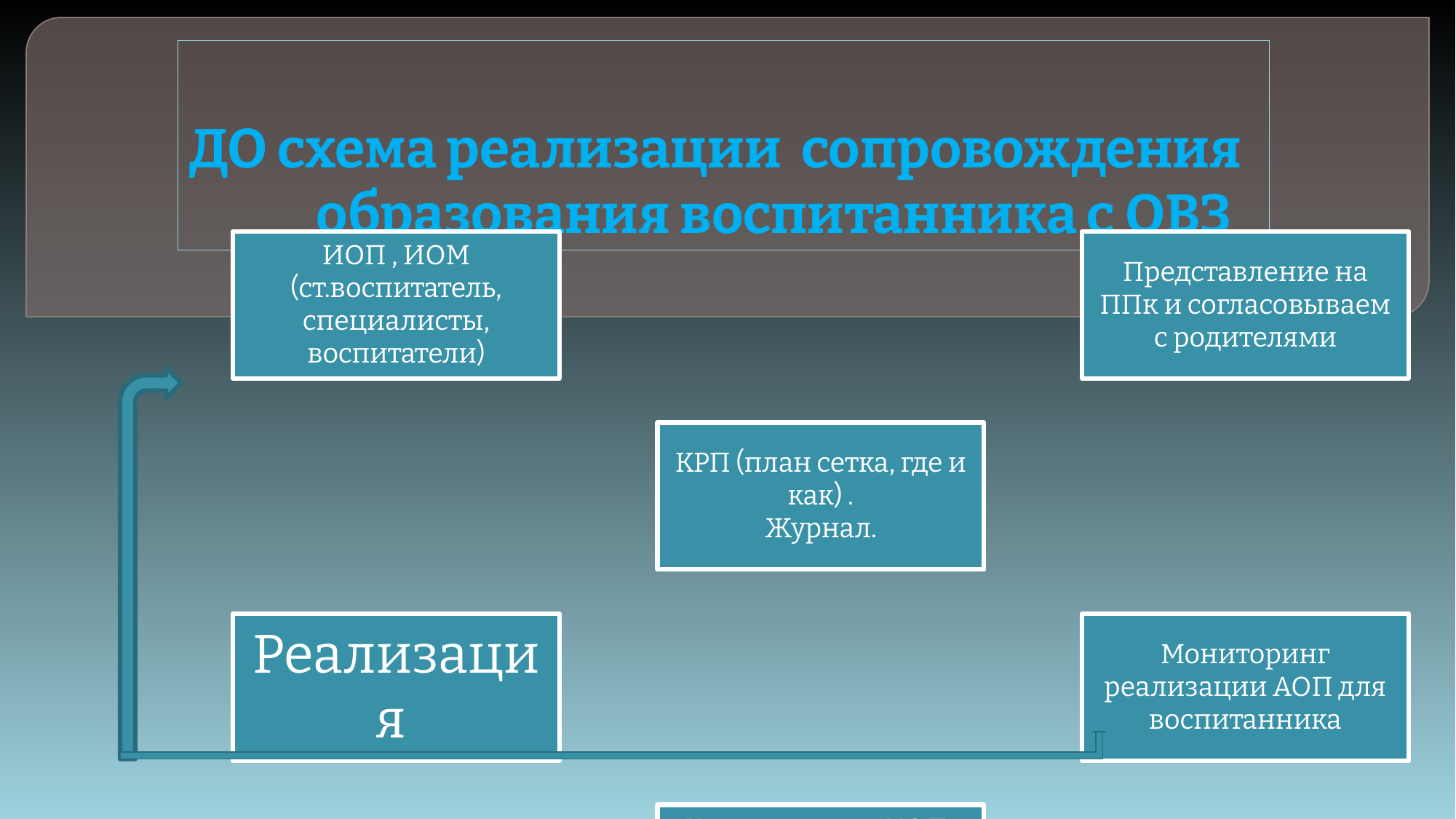

# ДО схема реализации  сопровождения образования воспитанника с ОВЗ
ИОП , ИОМ (ст.воспитатель, специалисты, воспитатели)
Представление на ППк и согласовываем с родителями
КРП (план сетка, где и как) .
Журнал.
Мониторинг реализации АОП для воспитанника
Реализация